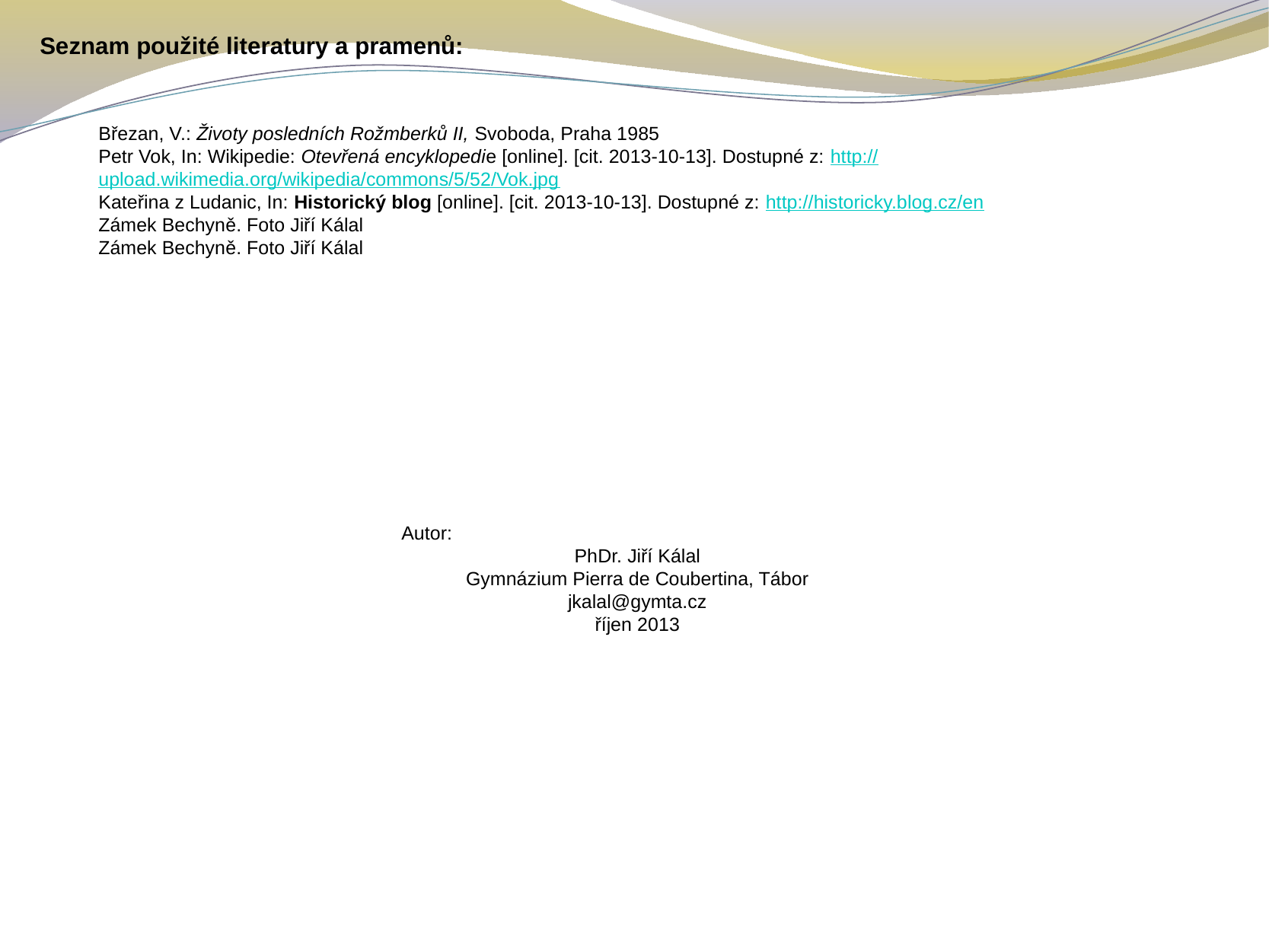

Seznam použité literatury a pramenů:
Březan, V.: Životy posledních Rožmberků II, Svoboda, Praha 1985
Petr Vok, In: Wikipedie: Otevřená encyklopedie [online]. [cit. 2013-10-13]. Dostupné z: http://upload.wikimedia.org/wikipedia/commons/5/52/Vok.jpg
Kateřina z Ludanic, In: Historický blog [online]. [cit. 2013-10-13]. Dostupné z: http://historicky.blog.cz/en
Zámek Bechyně. Foto Jiří Kálal
Zámek Bechyně. Foto Jiří Kálal

Autor:
PhDr. Jiří Kálal
Gymnázium Pierra de Coubertina, Tábor
jkalal@gymta.cz
říjen 2013